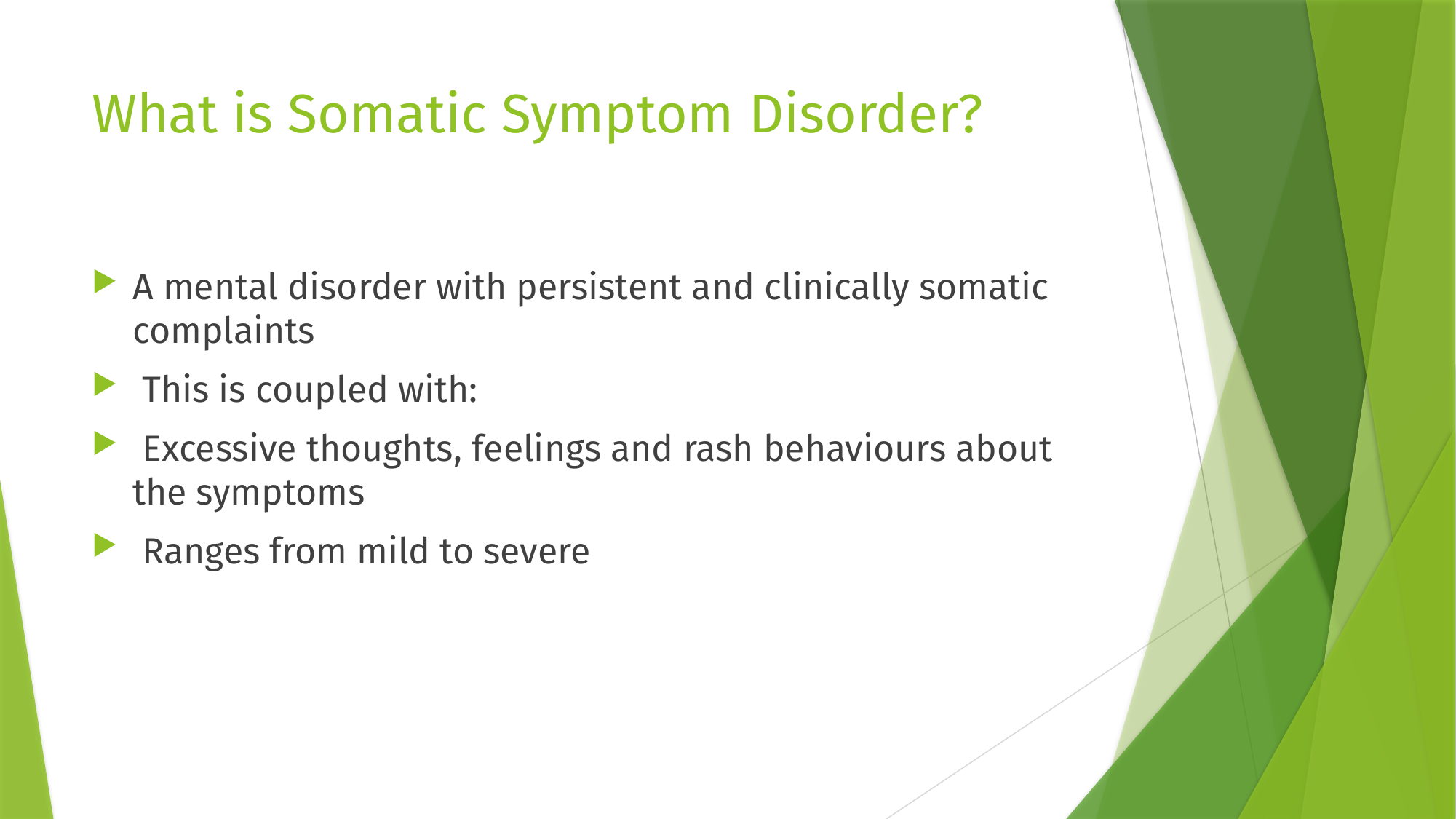

# What is Somatic Symptom Disorder?
A mental disorder with persistent and clinically somatic complaints
 This is coupled with:
 Excessive thoughts, feelings and rash behaviours about the symptoms
 Ranges from mild to severe